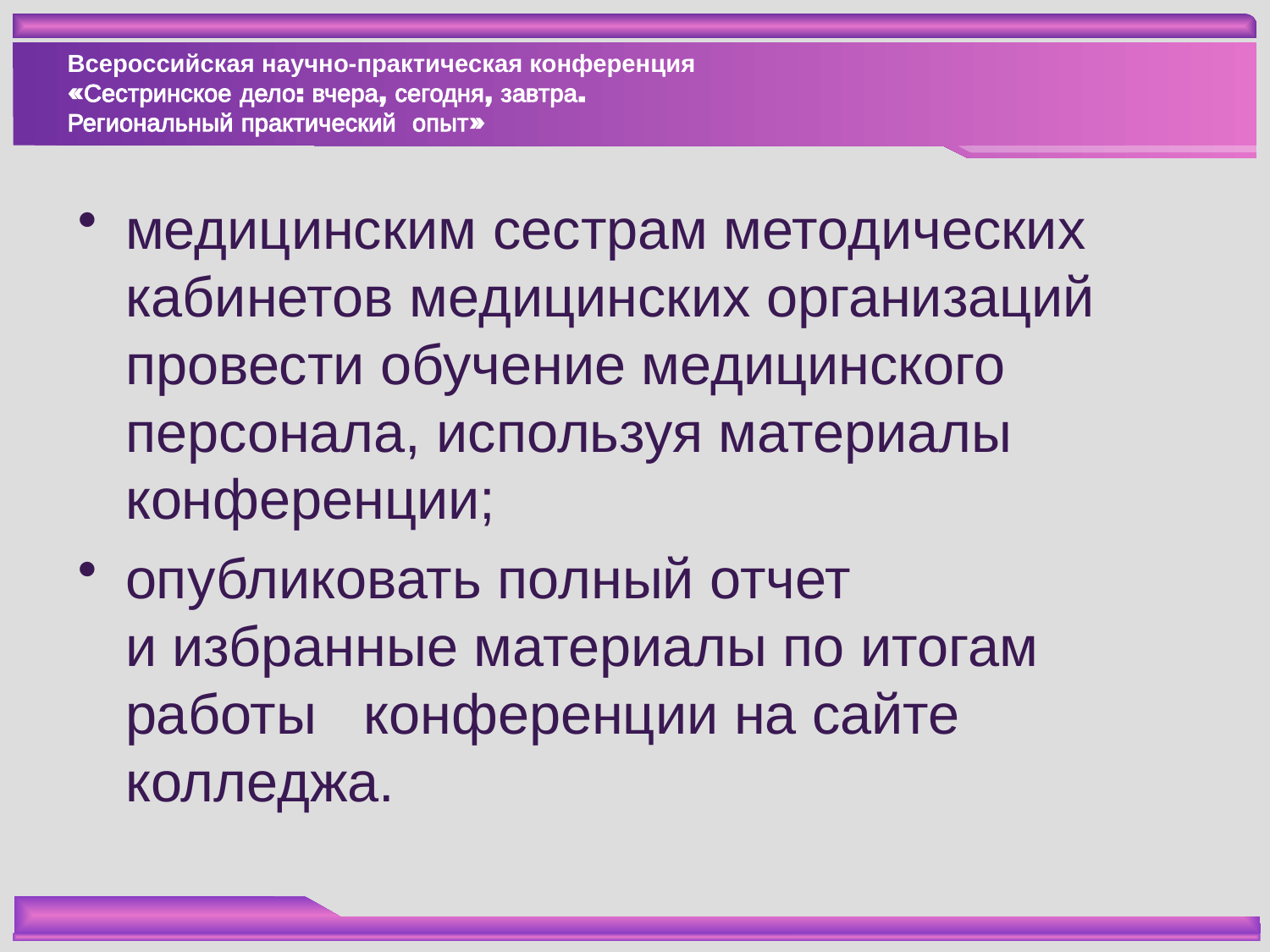

медицинским сестрам методических кабинетов медицинских организаций провести обучение медицинского персонала, используя материалы конференции;
опубликовать полный отчет и избранные материалы по итогам работы   конференции на сайте колледжа.